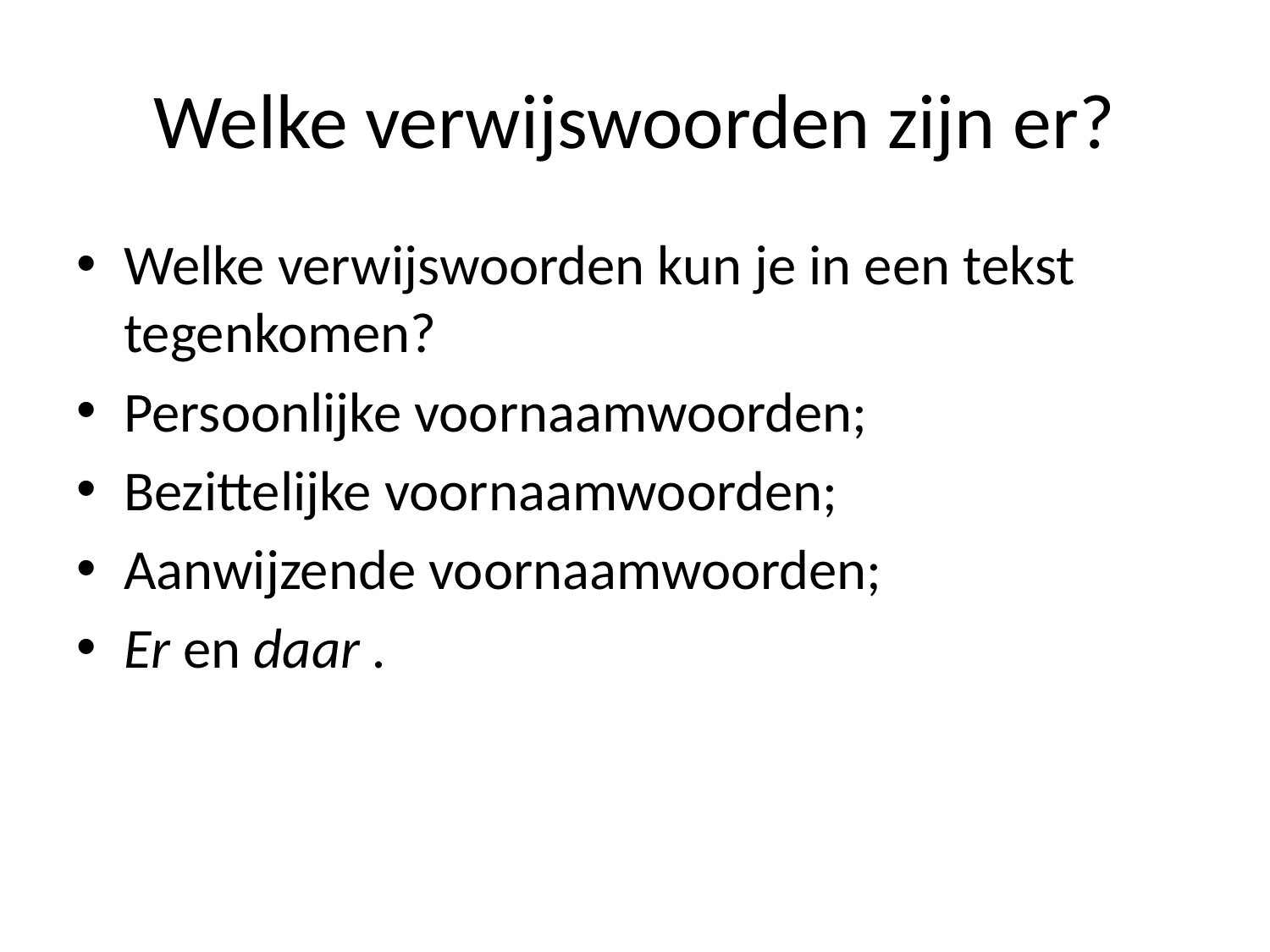

# Welke verwijswoorden zijn er?
Welke verwijswoorden kun je in een tekst tegenkomen?
Persoonlijke voornaamwoorden;
Bezittelijke voornaamwoorden;
Aanwijzende voornaamwoorden;
Er en daar .